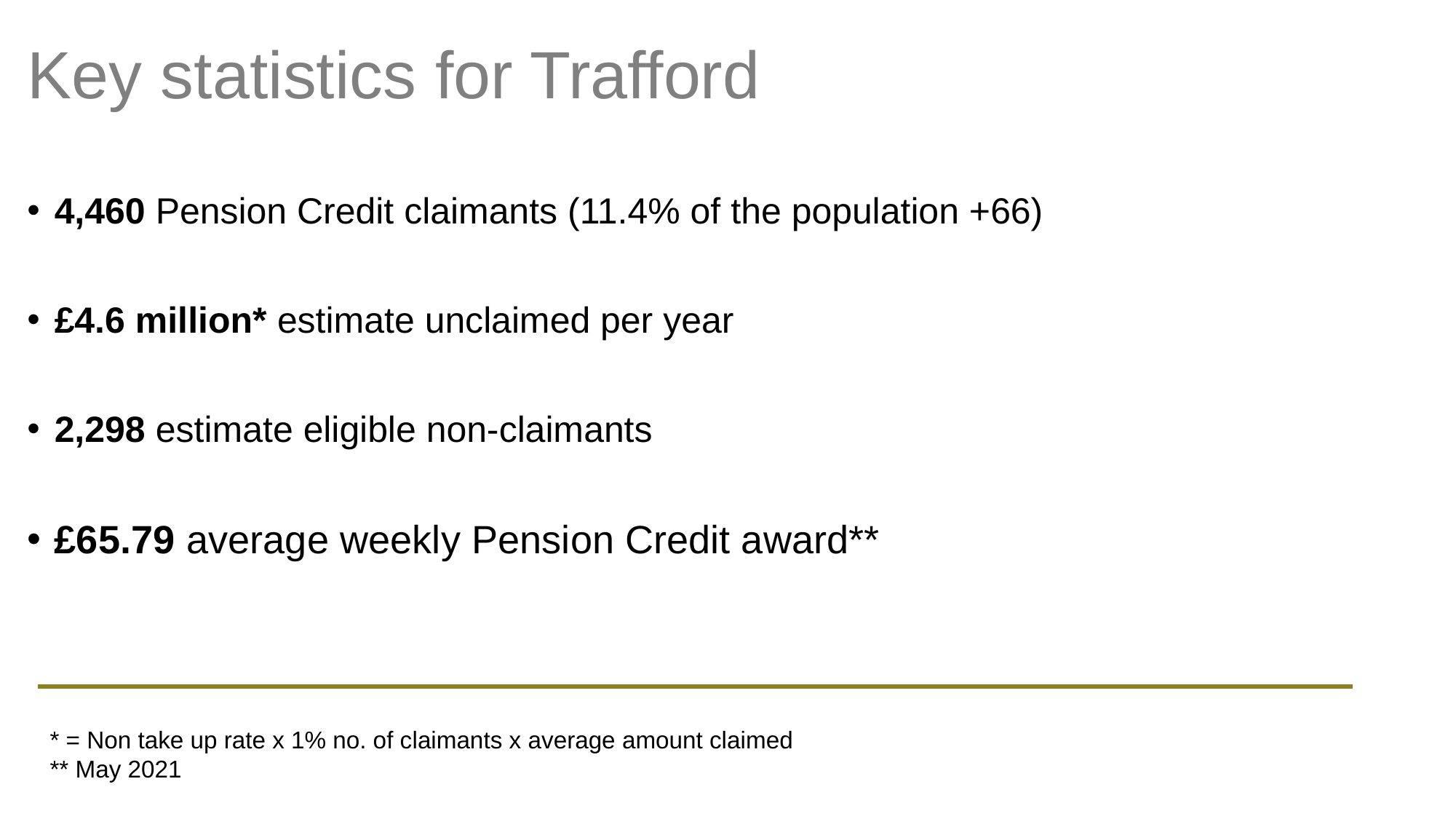

# Key statistics for Trafford

4,460 Pension Credit claimants (11.4% of the population +66)

£4.6 million* estimate unclaimed per year

2,298 estimate eligible non-claimants

£65.79 average weekly Pension Credit award**

* = Non take up rate x 1% no. of claimants x average amount claimed
** May 2021